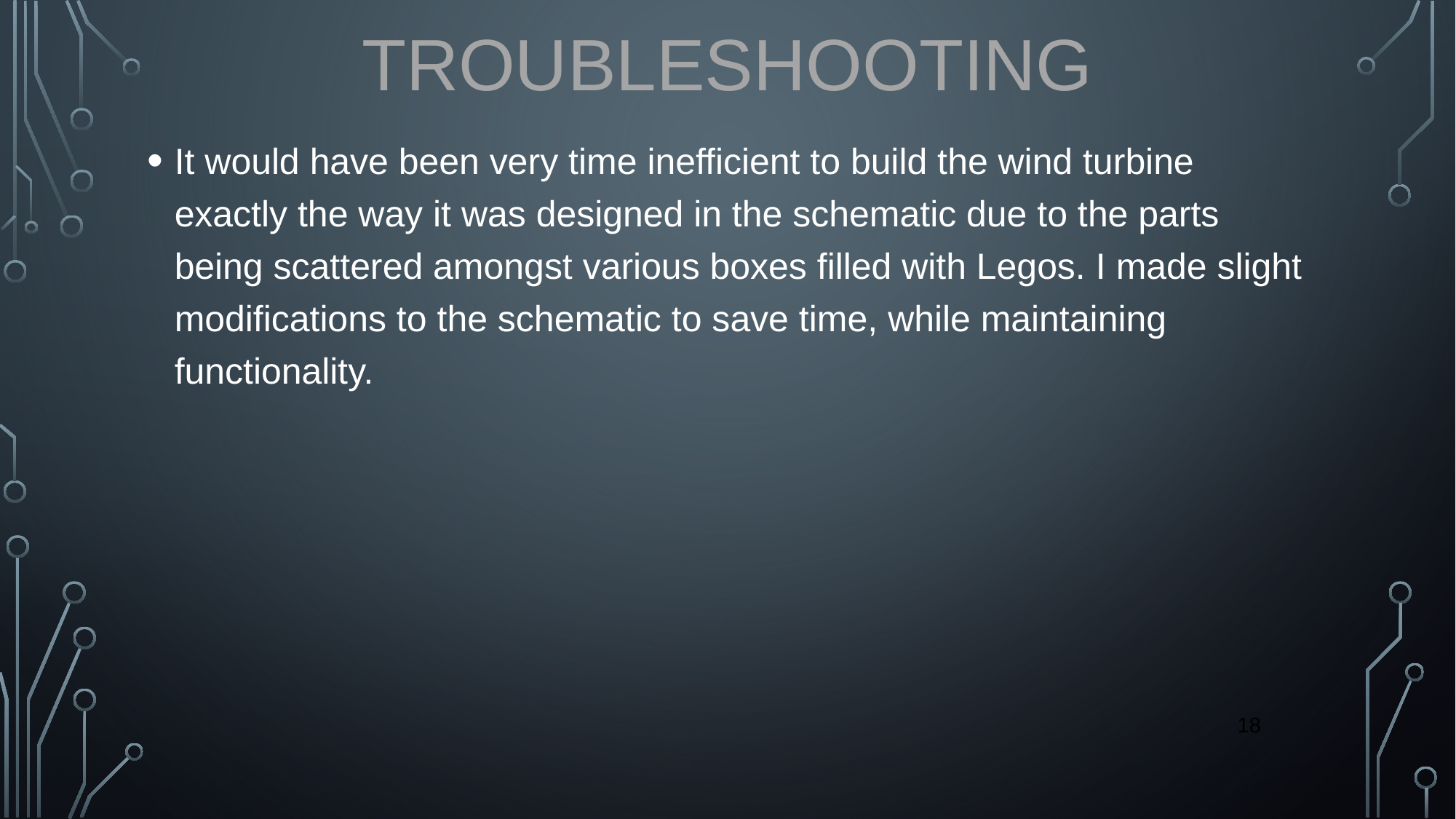

# TROUBLESHOOTING
It would have been very time inefficient to build the wind turbine exactly the way it was designed in the schematic due to the parts being scattered amongst various boxes filled with Legos. I made slight modifications to the schematic to save time, while maintaining functionality.
18